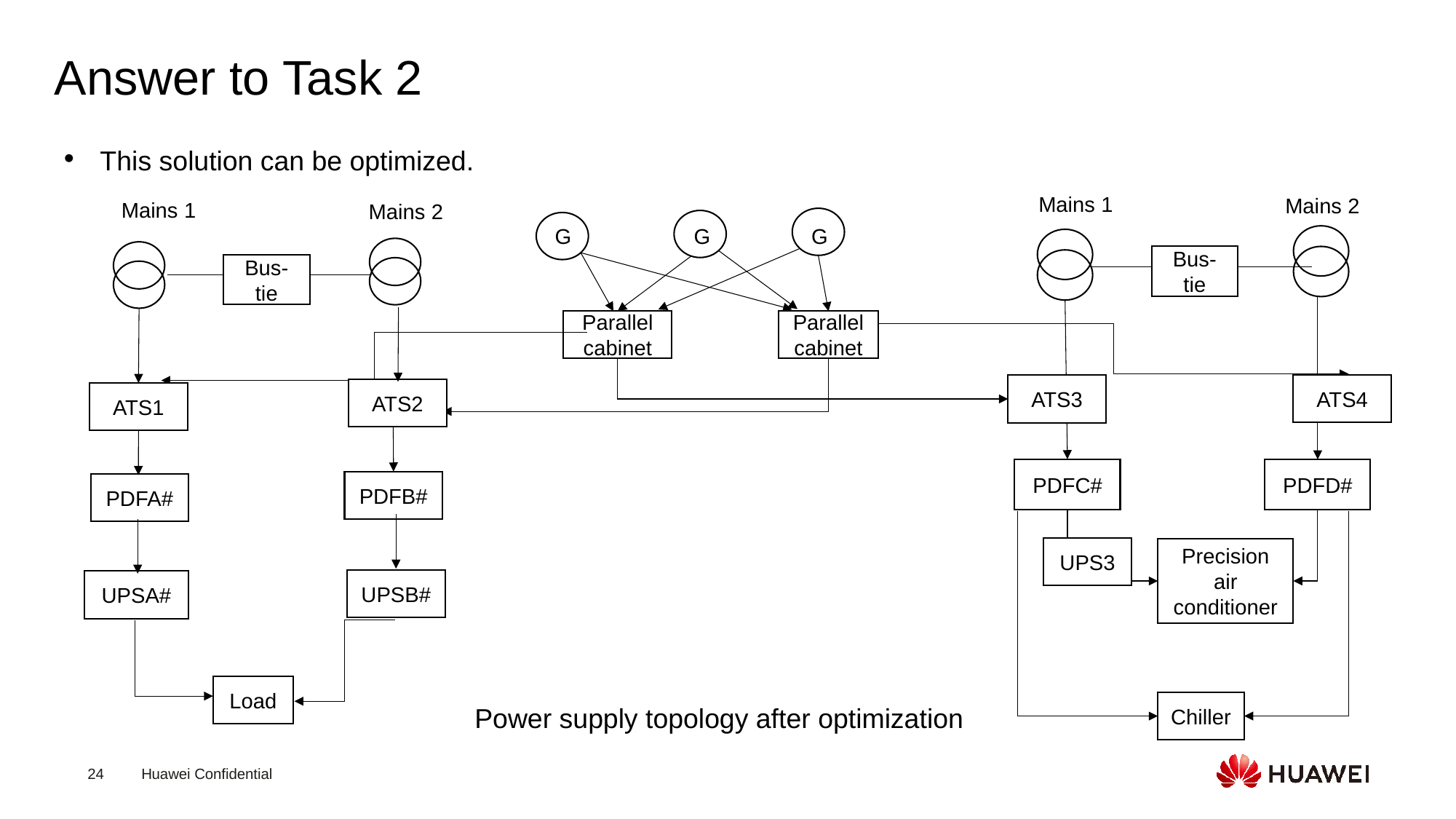

# Answer to Task 2
This solution can be optimized.
Mains 1
Mains 2
Mains 1

Parallel cabinet
Parallel cabinet
G
G
G

Bus-tie
Bus-tie
ATS4
ATS3
ATS2
ATS1
PDFC#
PDFD#
PDFB#
PDFA#
UPS3
Precision air conditioner
UPSB#
UPSA#
Load
Chiller
Power supply topology after optimization
Mains 2